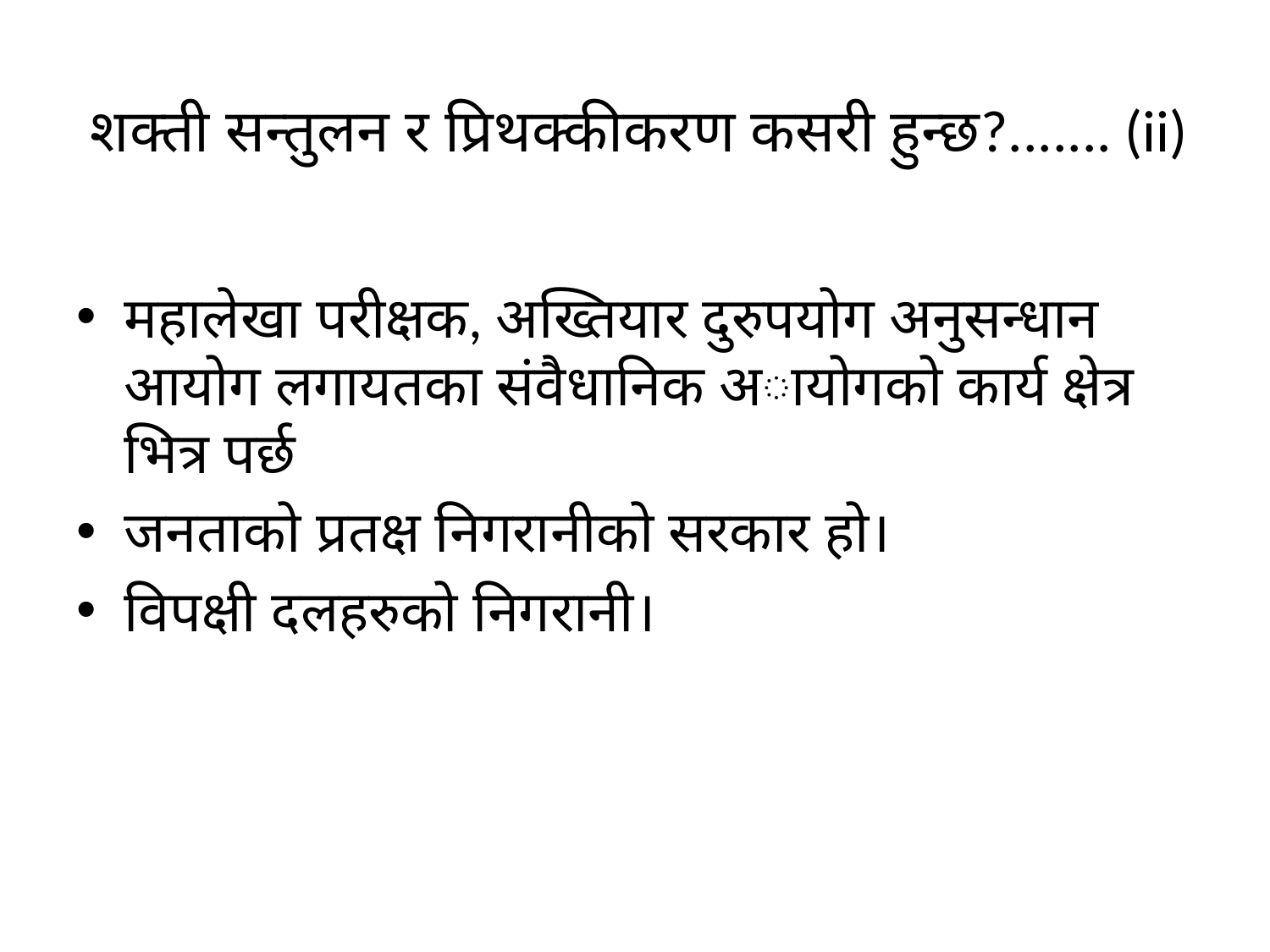

# शक्ती सन्तुलन र प्रिथक्कीकरण कसरी हुन्छ?....... (ii)
महालेखा परीक्षक, अख्तियार दुरुपयोग अनुसन्धान आयोग लगायतका संवैधानिक अायोगको कार्य क्षेत्र भित्र पर्छ
जनताको प्रतक्ष निगरानीको सरकार हो।
विपक्षी दलहरुको निगरानी।